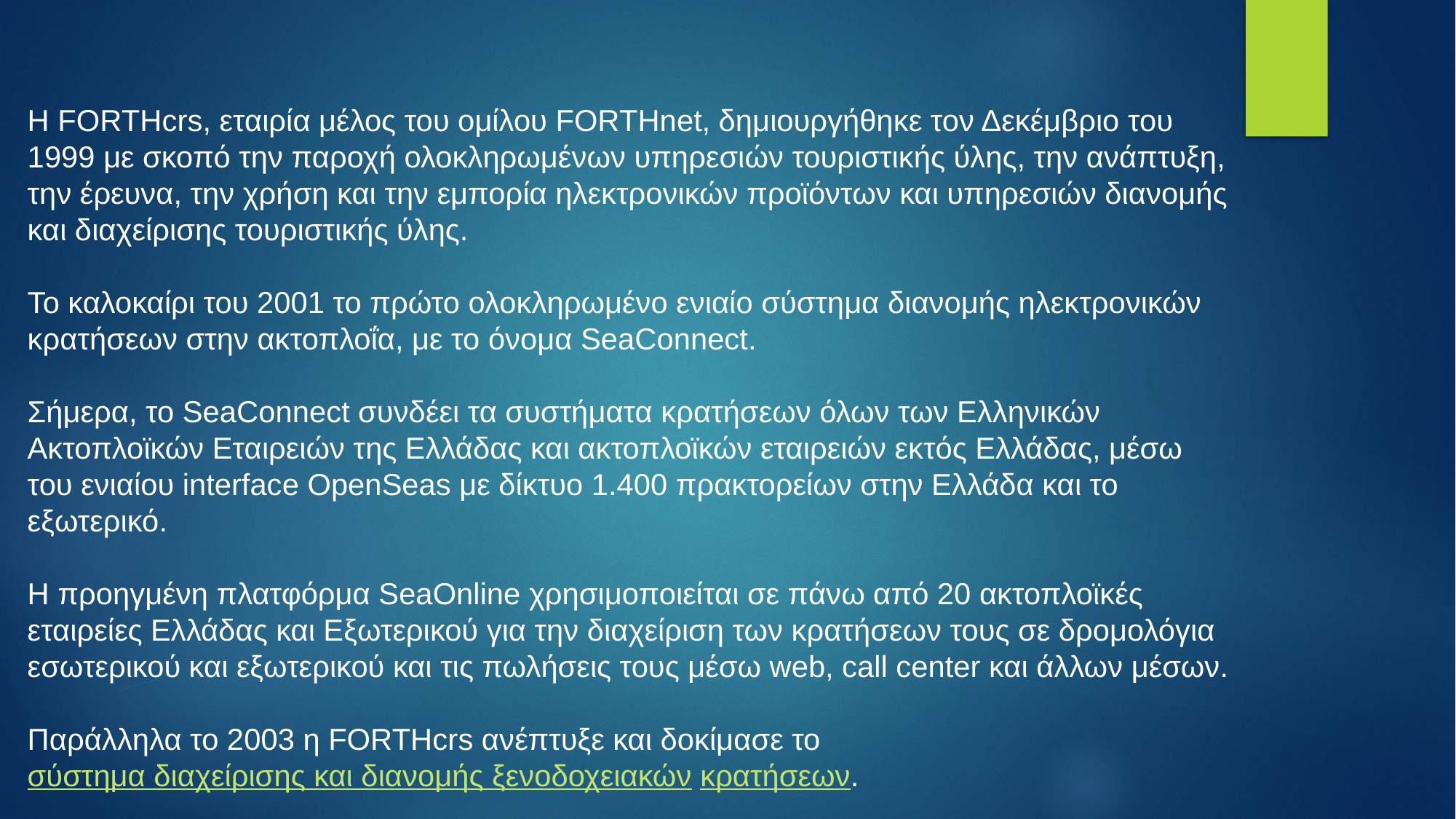

Η FORTHcrs, εταιρία μέλος του ομίλου FORTHnet, δημιουργήθηκε τον Δεκέμβριο του 1999 με σκοπό την παροχή ολοκληρωμένων υπηρεσιών τουριστικής ύλης, την ανάπτυξη, την έρευνα, την χρήση και την εμπορία ηλεκτρονικών προϊόντων και υπηρεσιών διανομής και διαχείρισης τουριστικής ύλης.

Το καλοκαίρι του 2001 το πρώτο ολοκληρωμένο ενιαίο σύστημα διανομής ηλεκτρονικών κρατήσεων στην ακτοπλοΐα, με το όνομα SeaConnect.

Σήμερα, το SeaConnect συνδέει τα συστήματα κρατήσεων όλων των Ελληνικών Ακτοπλοϊκών Εταιρειών της Ελλάδας και ακτοπλοϊκών εταιρειών εκτός Ελλάδας, μέσω του ενιαίου interface OpenSeas με δίκτυο 1.400 πρακτορείων στην Ελλάδα και το εξωτερικό.

Η προηγμένη πλατφόρμα SeaOnline χρησιμοποιείται σε πάνω από 20 ακτοπλοϊκές εταιρείες Ελλάδας και Εξωτερικού για την διαχείριση των κρατήσεων τους σε δρομολόγια εσωτερικού και εξωτερικού και τις πωλήσεις τους μέσω web, call center και άλλων μέσων.

Παράλληλα το 2003 η FORTHcrs ανέπτυξε και δοκίμασε το σύστημα διαχείρισης και διανομής ξενοδοχειακών κρατήσεων.